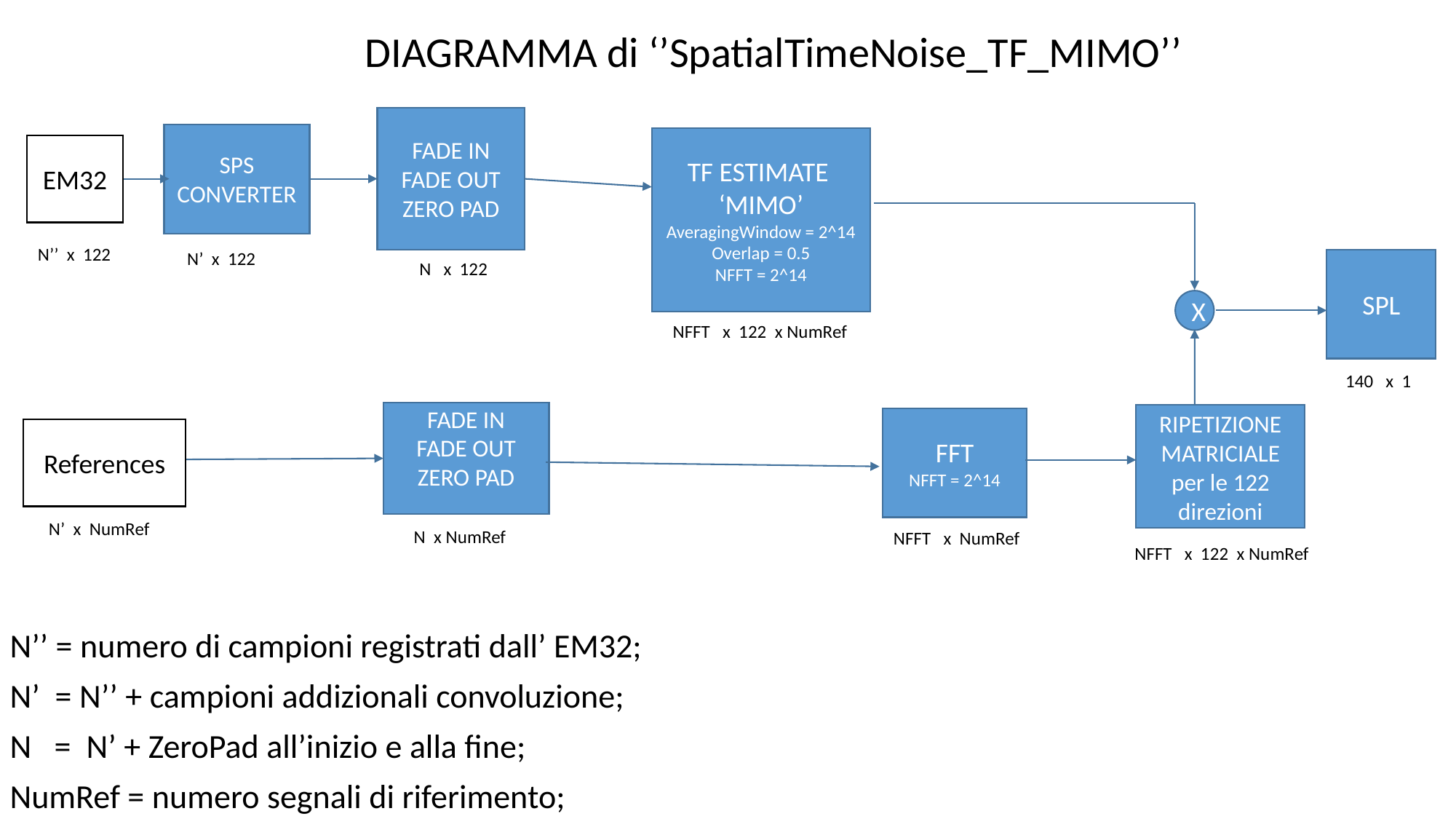

DIAGRAMMA di ‘’SpatialTimeNoise_TF_MIMO’’
FADE IN
FADE OUT
ZERO PAD
SPS
CONVERTER
TF ESTIMATE
‘MIMO’
AveragingWindow = 2^14
Overlap = 0.5
NFFT = 2^14
EM32
N’’  x  122
N’  x  122
SPL
N   x  122
X
NFFT   x  122  x NumRef
140   x  1
FADE IN
FADE OUT
ZERO PAD

RIPETIZIONE MATRICIALE
per le 122 direzioni
FFT
NFFT = 2^14
References
N’  x  NumRef
N  x NumRef
NFFT   x  NumRef
NFFT   x  122  x NumRef
N’’ = numero di campioni registrati dall’ EM32;
N’  = N’’ + campioni addizionali convoluzione;
N   =  N’ + ZeroPad all’inizio e alla fine;
NumRef = numero segnali di riferimento;